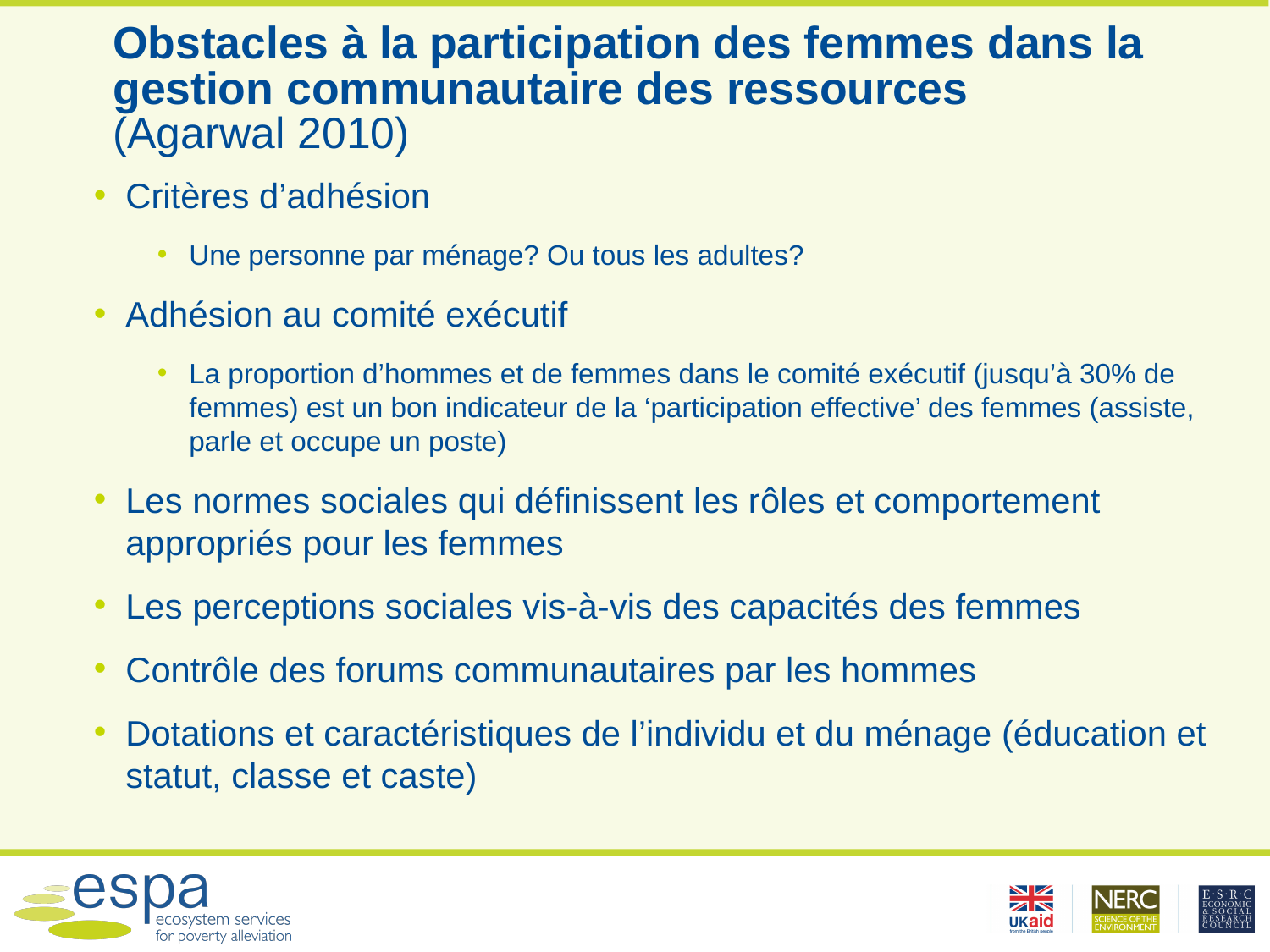

# Obstacles à la participation des femmes dans la gestion communautaire des ressources (Agarwal 2010)
Critères d’adhésion
Une personne par ménage? Ou tous les adultes?
Adhésion au comité exécutif
La proportion d’hommes et de femmes dans le comité exécutif (jusqu’à 30% de femmes) est un bon indicateur de la ‘participation effective’ des femmes (assiste, parle et occupe un poste)
Les normes sociales qui définissent les rôles et comportement appropriés pour les femmes
Les perceptions sociales vis-à-vis des capacités des femmes
Contrôle des forums communautaires par les hommes
Dotations et caractéristiques de l’individu et du ménage (éducation et statut, classe et caste)